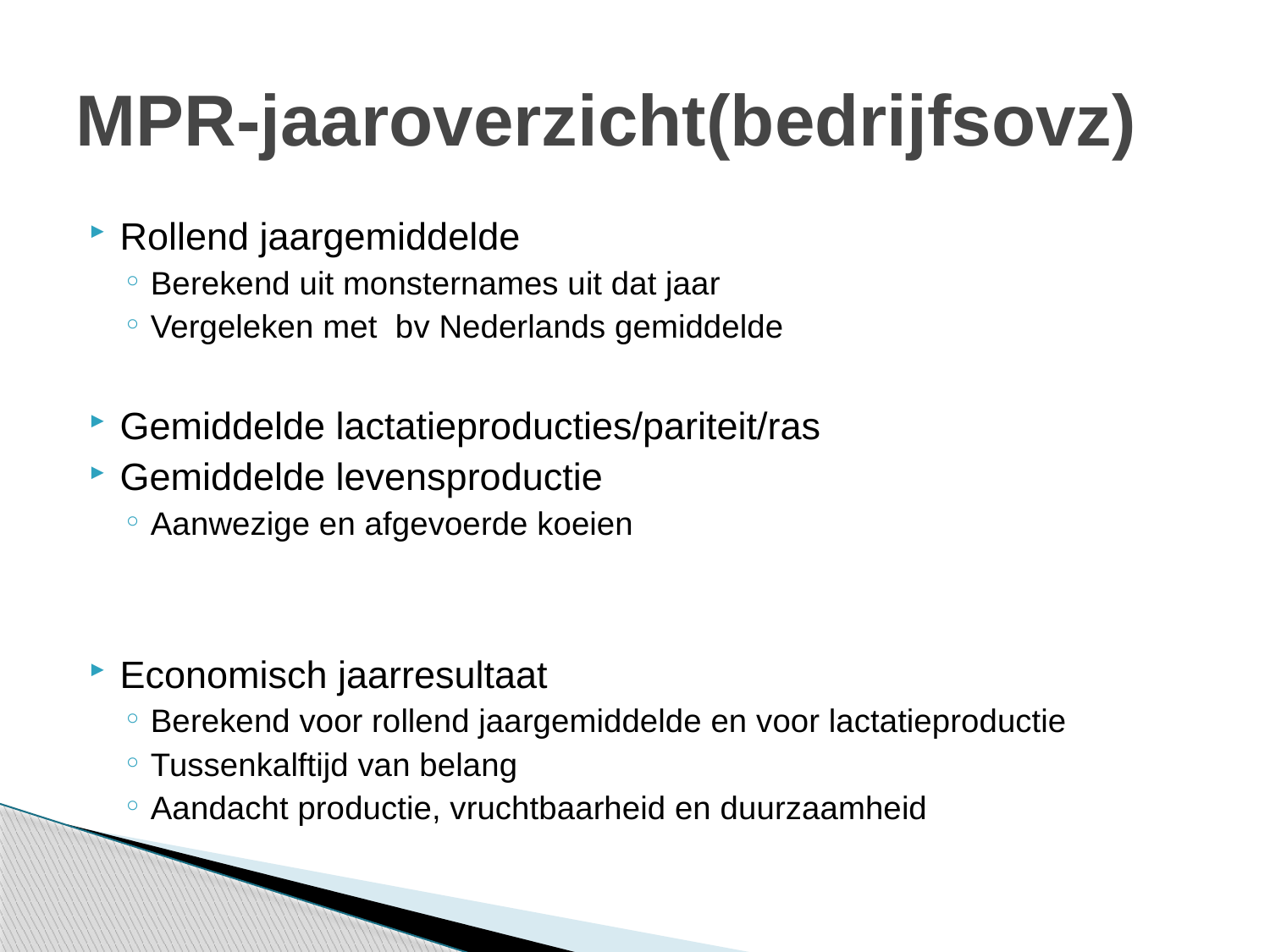

# MPR-jaaroverzicht(bedrijfsovz)
Rollend jaargemiddelde
Berekend uit monsternames uit dat jaar
Vergeleken met  bv Nederlands gemiddelde

Gemiddelde lactatieproducties/pariteit/ras
Gemiddelde levensproductie
Aanwezige en afgevoerde koeien

Economisch jaarresultaat
Berekend voor rollend jaargemiddelde en voor lactatieproductie
Tussenkalftijd van belang
Aandacht productie, vruchtbaarheid en duurzaamheid